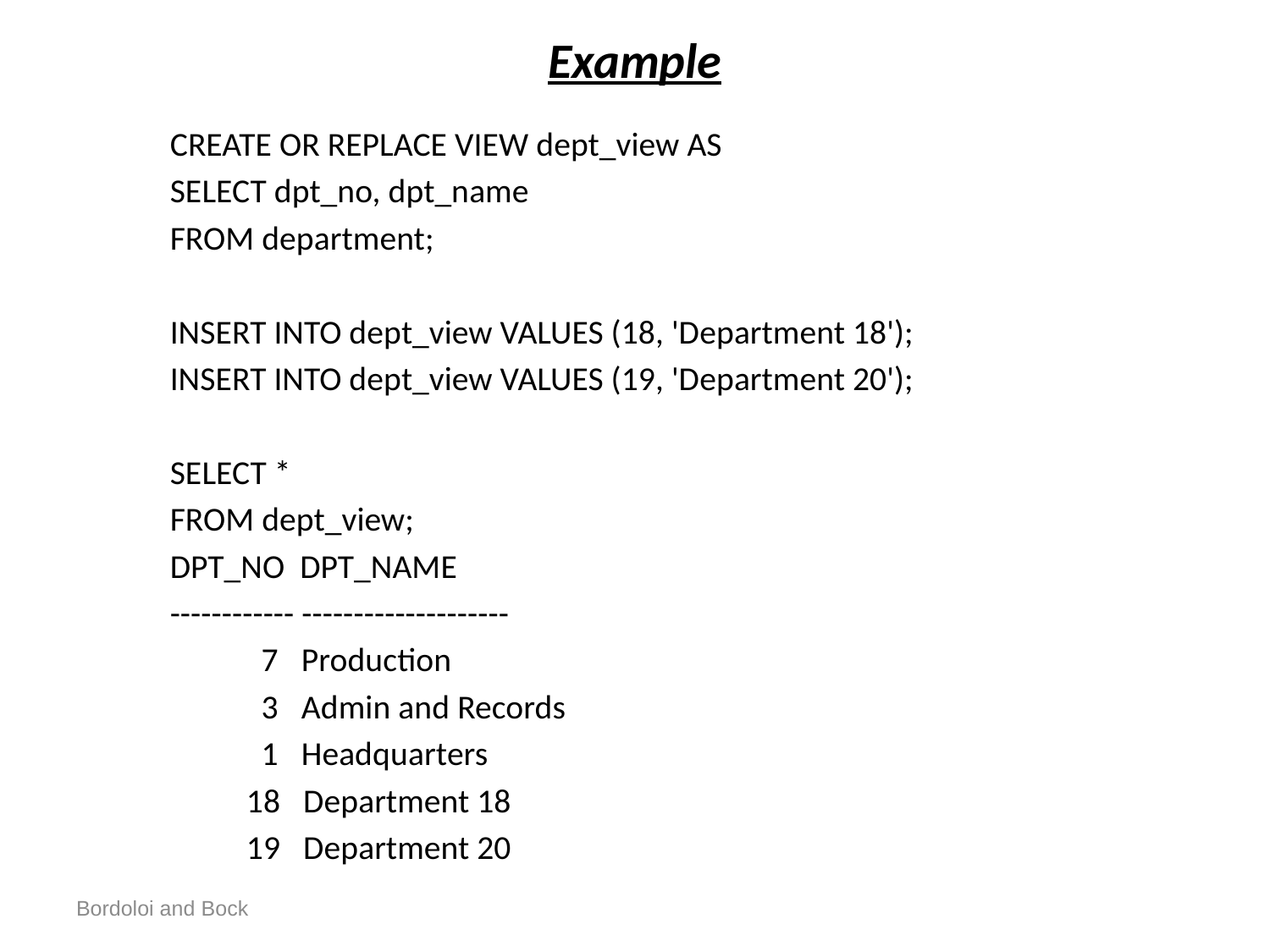

# Example
CREATE OR REPLACE VIEW dept_view AS
SELECT dpt_no, dpt_name
FROM department;

INSERT INTO dept_view VALUES (18, 'Department 18');
INSERT INTO dept_view VALUES (19, 'Department 20');

SELECT *
FROM dept_view;
DPT_NO  DPT_NAME
------------ --------------------
            7   Production
            3   Admin and Records
            1   Headquarters
          18   Department 18
          19   Department 20
Bordoloi and Bock